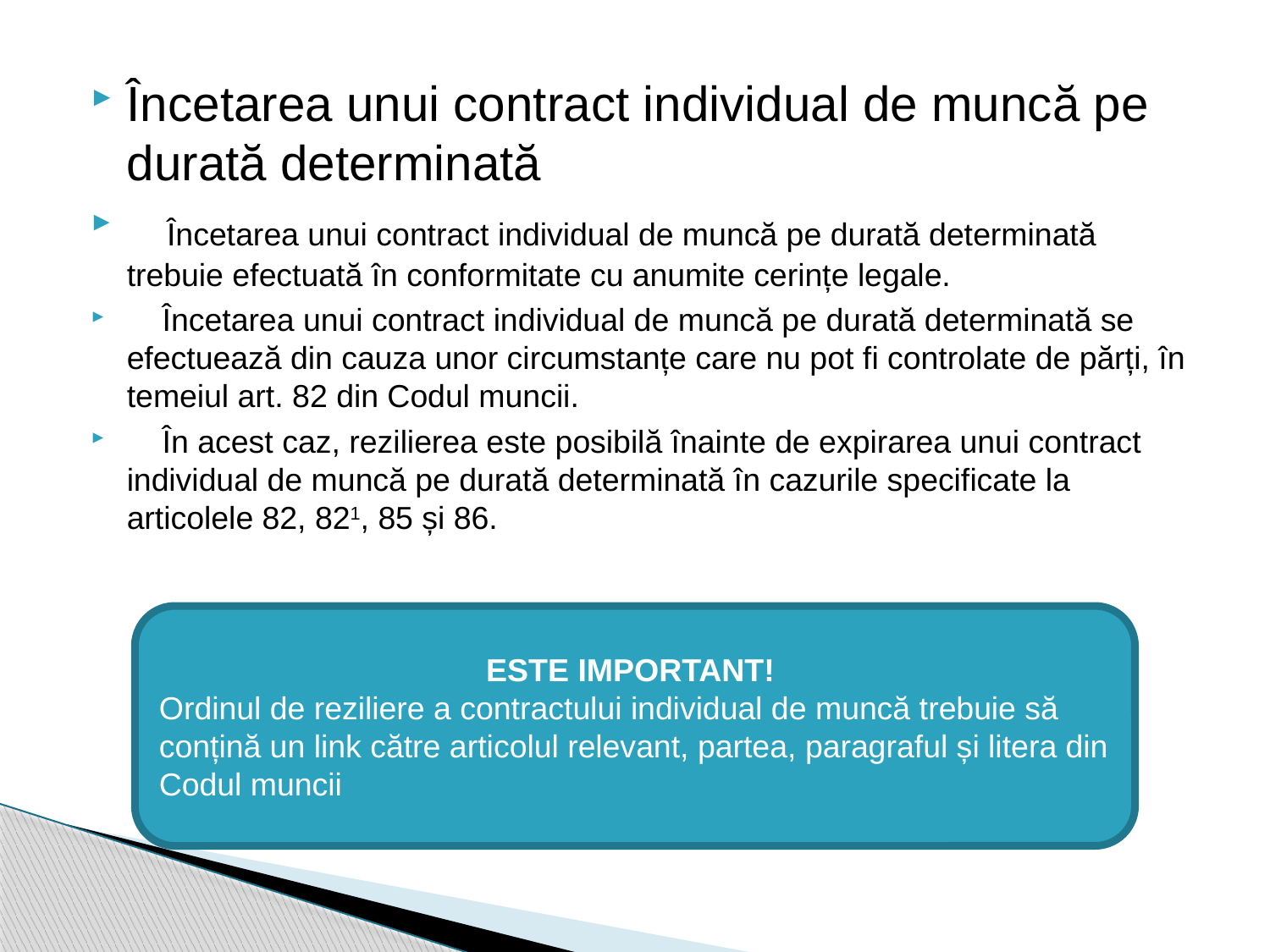

Încetarea unui contract individual de muncă pe durată determinată
   Încetarea unui contract individual de muncă pe durată determinată trebuie efectuată în conformitate cu anumite cerințe legale.
    Încetarea unui contract individual de muncă pe durată determinată se efectuează din cauza unor circumstanțe care nu pot fi controlate de părți, în temeiul art. 82 din Codul muncii.
    În acest caz, rezilierea este posibilă înainte de expirarea unui contract individual de muncă pe durată determinată în cazurile specificate la articolele 82, 821, 85 și 86.

ESTE IMPORTANT!
Ordinul de reziliere a contractului individual de muncă trebuie să conțină un link către articolul relevant, partea, paragraful și litera din Codul muncii